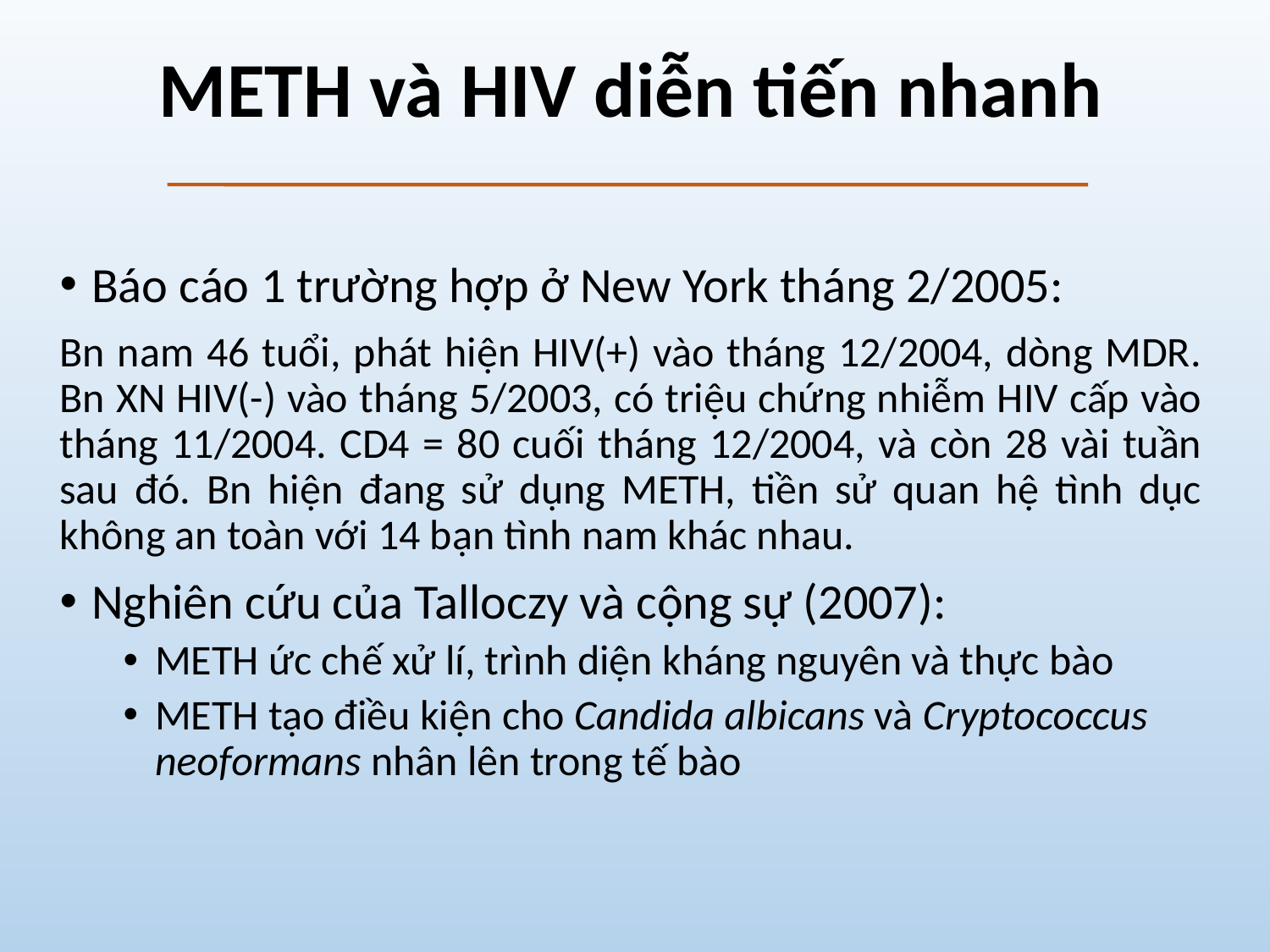

# METH và HIV diễn tiến nhanh
Báo cáo 1 trường hợp ở New York tháng 2/2005:
Bn nam 46 tuổi, phát hiện HIV(+) vào tháng 12/2004, dòng MDR. Bn XN HIV(-) vào tháng 5/2003, có triệu chứng nhiễm HIV cấp vào tháng 11/2004. CD4 = 80 cuối tháng 12/2004, và còn 28 vài tuần sau đó. Bn hiện đang sử dụng METH, tiền sử quan hệ tình dục không an toàn với 14 bạn tình nam khác nhau.
Nghiên cứu của Talloczy và cộng sự (2007):
METH ức chế xử lí, trình diện kháng nguyên và thực bào
METH tạo điều kiện cho Candida albicans và Cryptococcus neoformans nhân lên trong tế bào